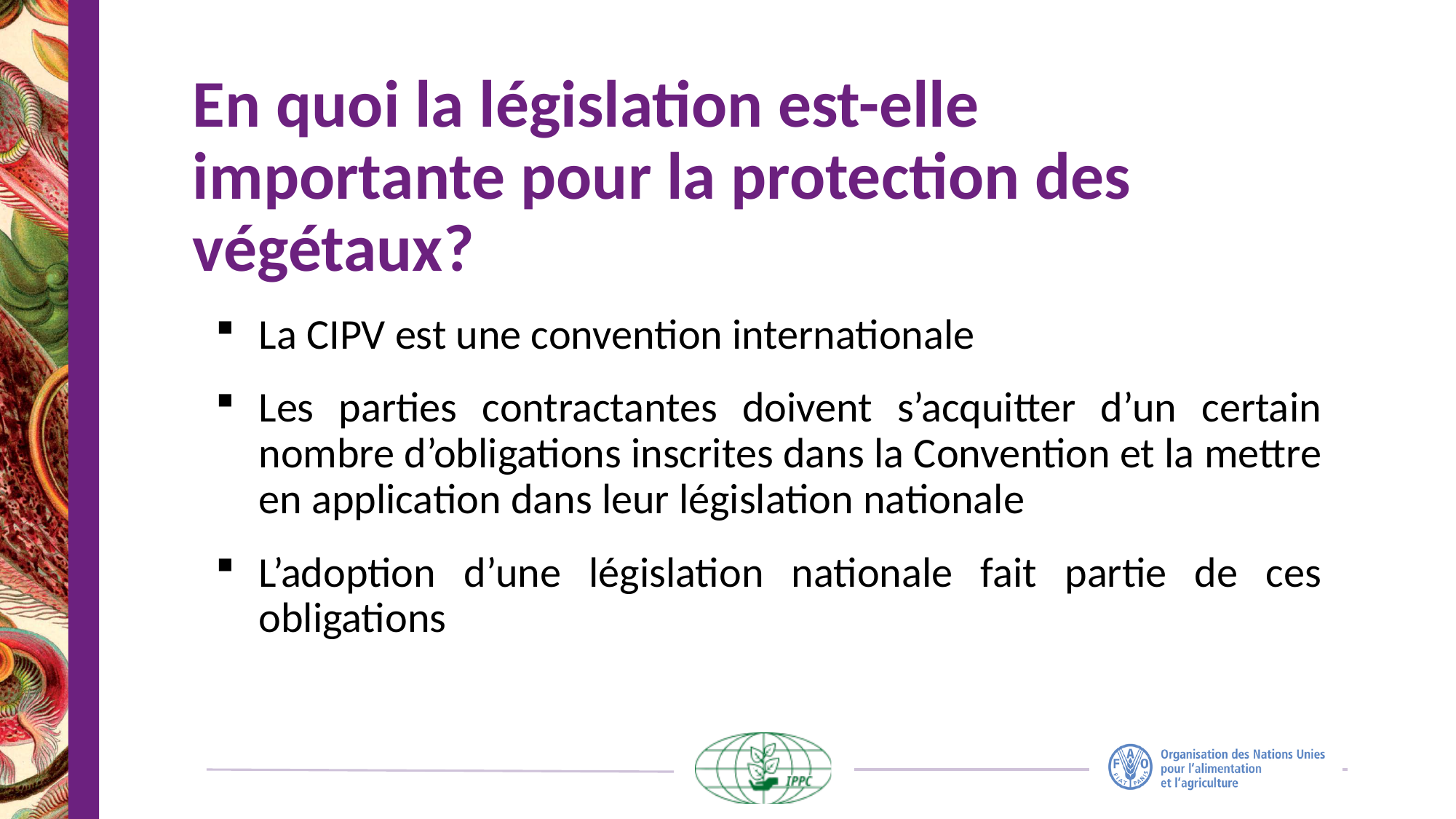

# En quoi la législation est-elle importante pour la protection des végétaux?
La CIPV est une convention internationale
Les parties contractantes doivent s’acquitter d’un certain nombre d’obligations inscrites dans la Convention et la mettre en application dans leur législation nationale
L’adoption d’une législation nationale fait partie de ces obligations